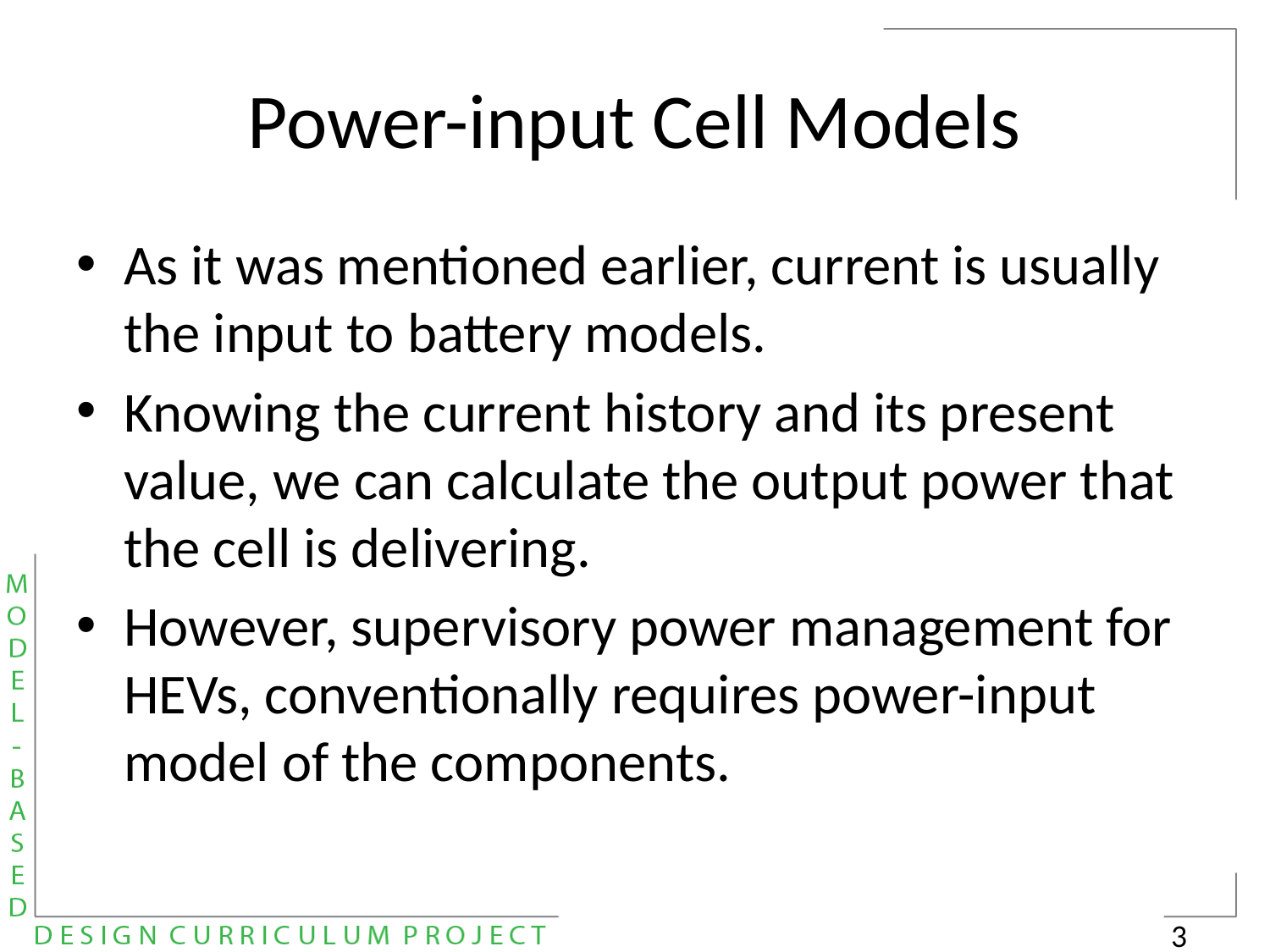

# Power-input Cell Models
As it was mentioned earlier, current is usually the input to battery models.
Knowing the current history and its present value, we can calculate the output power that the cell is delivering.
However, supervisory power management for HEVs, conventionally requires power-input model of the components.